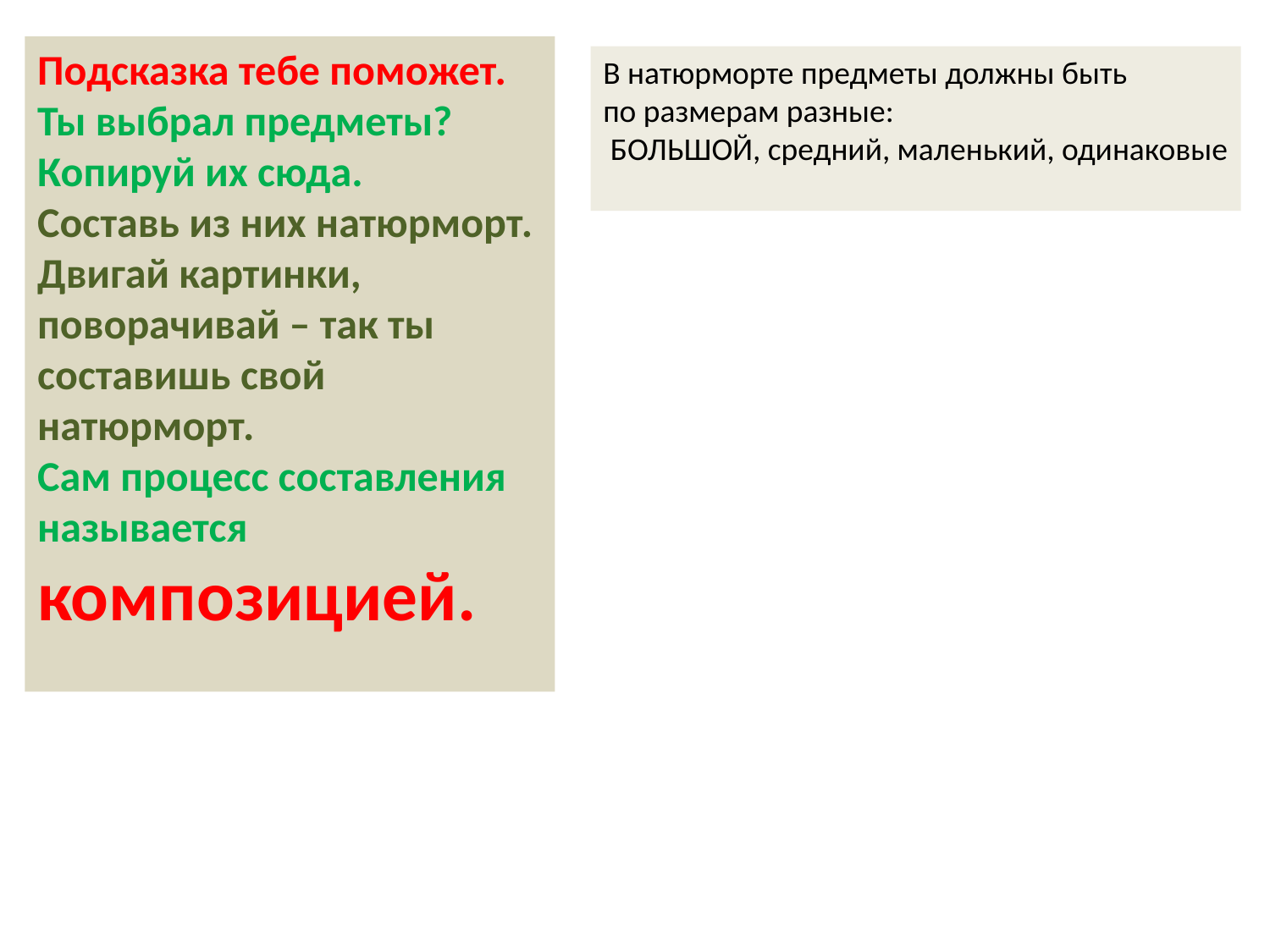

Подсказка тебе поможет. Ты выбрал предметы?
Копируй их сюда.
Составь из них натюрморт.
Двигай картинки, поворачивай – так ты составишь свой натюрморт.
Сам процесс составления называется композицией.

В натюрморте предметы должны быть
по размерам разные:
 БОЛЬШОЙ, средний, маленький, одинаковые